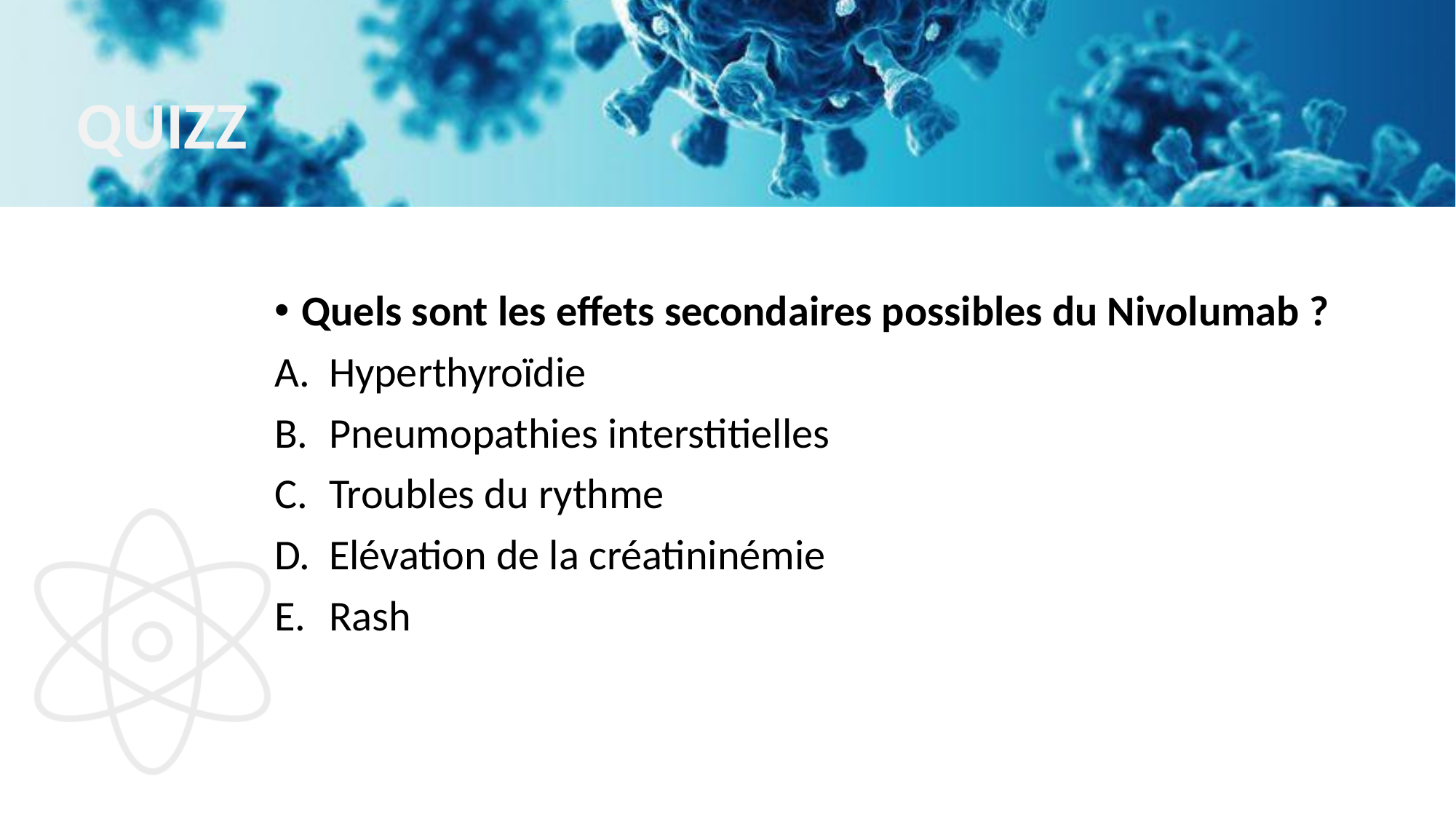

# QUIZZ

Quels sont les effets secondaires possibles du Nivolumab ?
Hyperthyroïdie
Pneumopathies interstitielles
Troubles du rythme
Elévation de la créatininémie
Rash